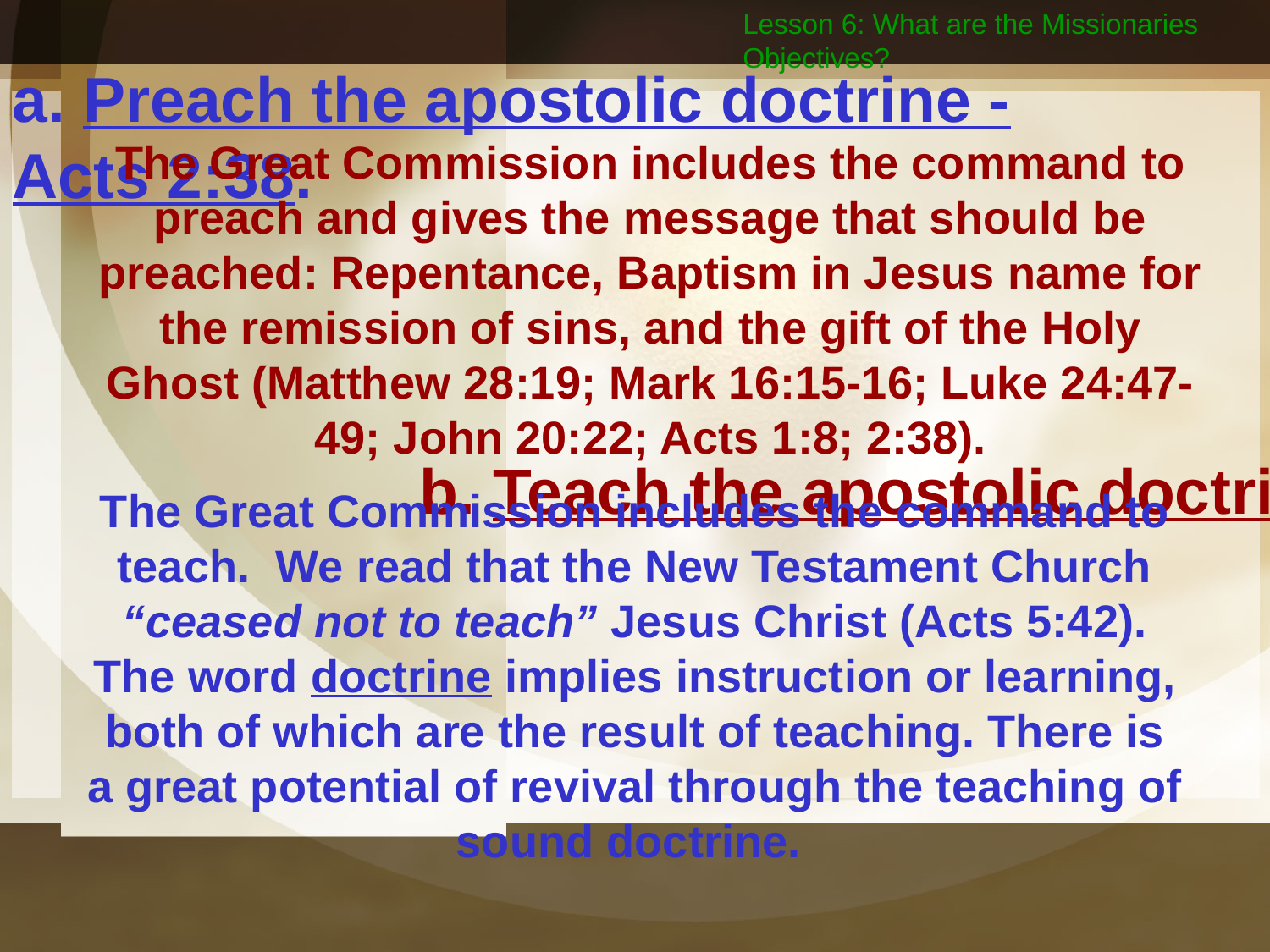

Lesson 6: What are the Missionaries Objectives?
a. Preach the apostolic doctrine - Acts 2:38.
The Great Commission includes the command to preach and gives the message that should be preached: Repentance, Baptism in Jesus name for the remission of sins, and the gift of the Holy Ghost (Matthew 28:19; Mark 16:15-16; Luke 24:47-49; John 20:22; Acts 1:8; 2:38).
b. Teach the apostolic doctrine.
The Great Commission includes the command to teach.  We read that the New Testament Church “ceased not to teach” Jesus Christ (Acts 5:42). The word doctrine implies instruction or learning, both of which are the result of teaching. There is a great potential of revival through the teaching of sound doctrine.